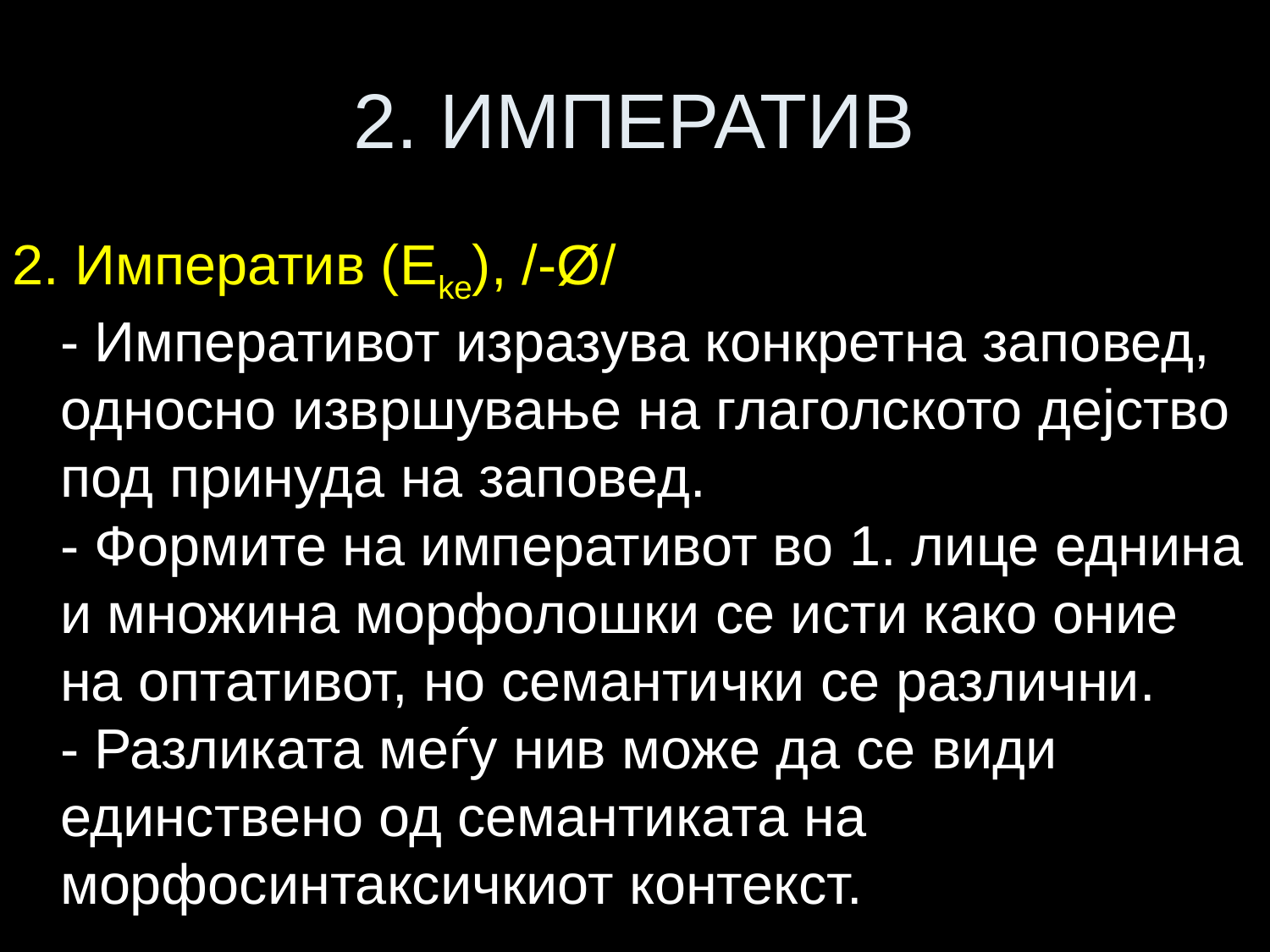

# 2. ИМПЕРАТИВ
2. Императив (Eke), /-Ø/
- Императивот изразува конкретна заповед, односно извршување на глаголското дејство под принуда на заповед.
- Формите на императивот во 1. лице еднина и множина морфолошки се исти како оние на оптативот, но семантички се различни.
- Разликата меѓу нив може да се види единствено од семантиката на морфосинтаксичкиот контекст.